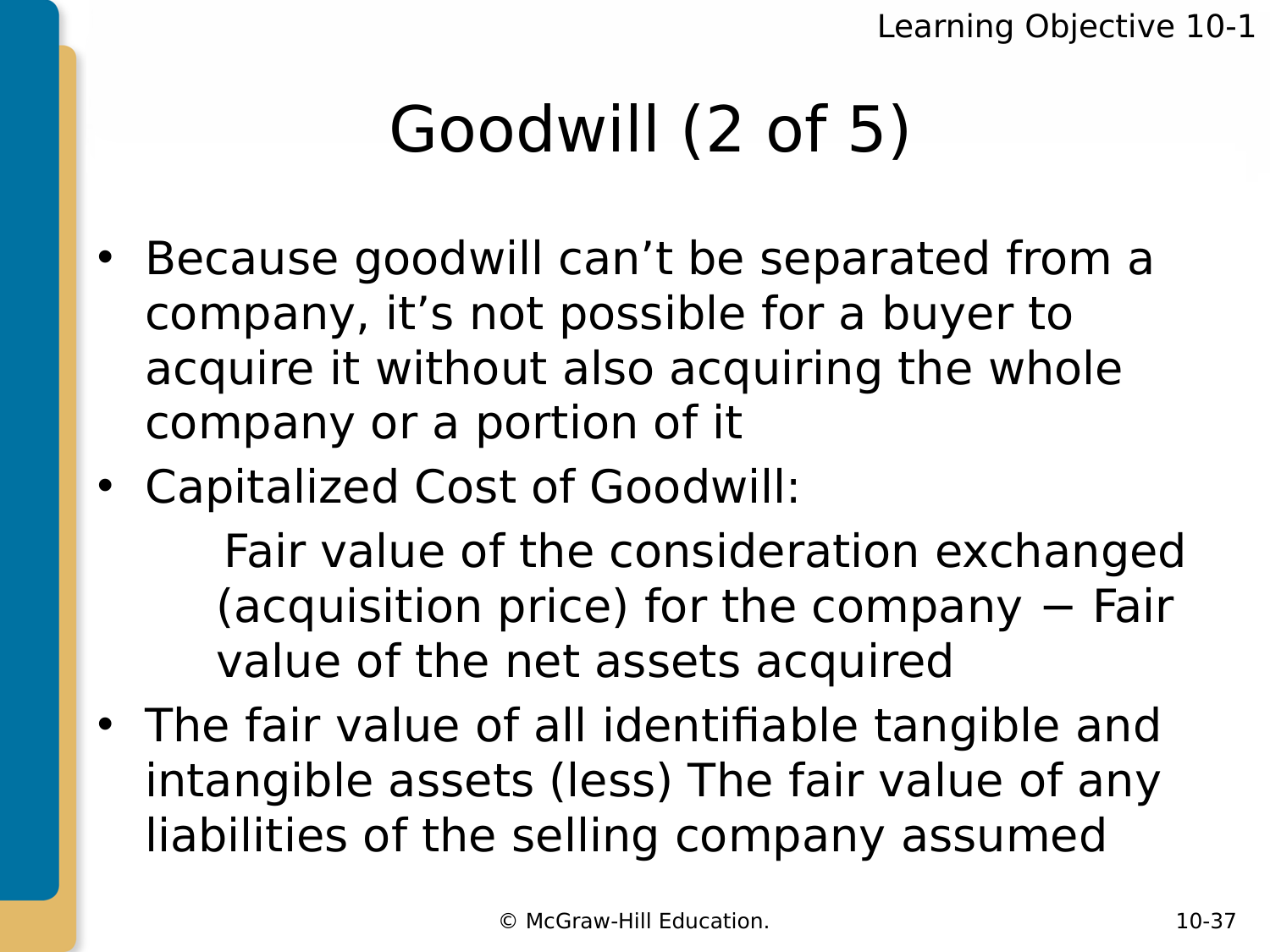

Learning Objective 10-1
# Goodwill (2 of 5)
Because goodwill can’t be separated from a company, it’s not possible for a buyer to acquire it without also acquiring the whole company or a portion of it
Capitalized Cost of Goodwill:
Fair value of the consideration exchanged (acquisition price) for the company − Fair value of the net assets acquired
The fair value of all identifiable tangible and intangible assets (less) The fair value of any liabilities of the selling company assumed